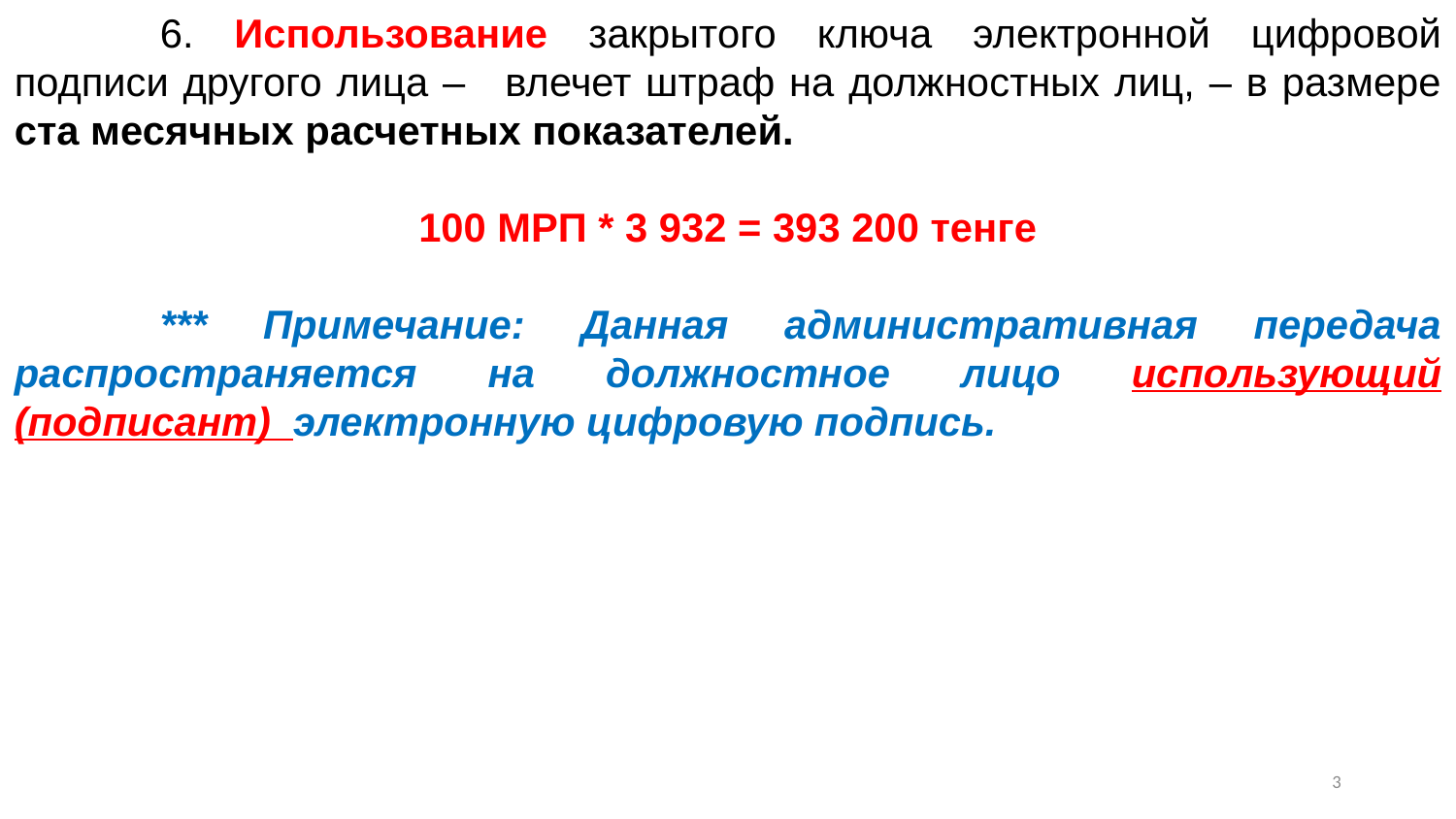

6. Использование закрытого ключа электронной цифровой подписи другого лица –   влечет штраф на должностных лиц, – в размере ста месячных расчетных показателей.

100 МРП * 3 932 = 393 200 тенге

	*** Примечание: Данная административная передача распространяется на должностное лицо использующий (подписант)  электронную цифровую подпись.

3